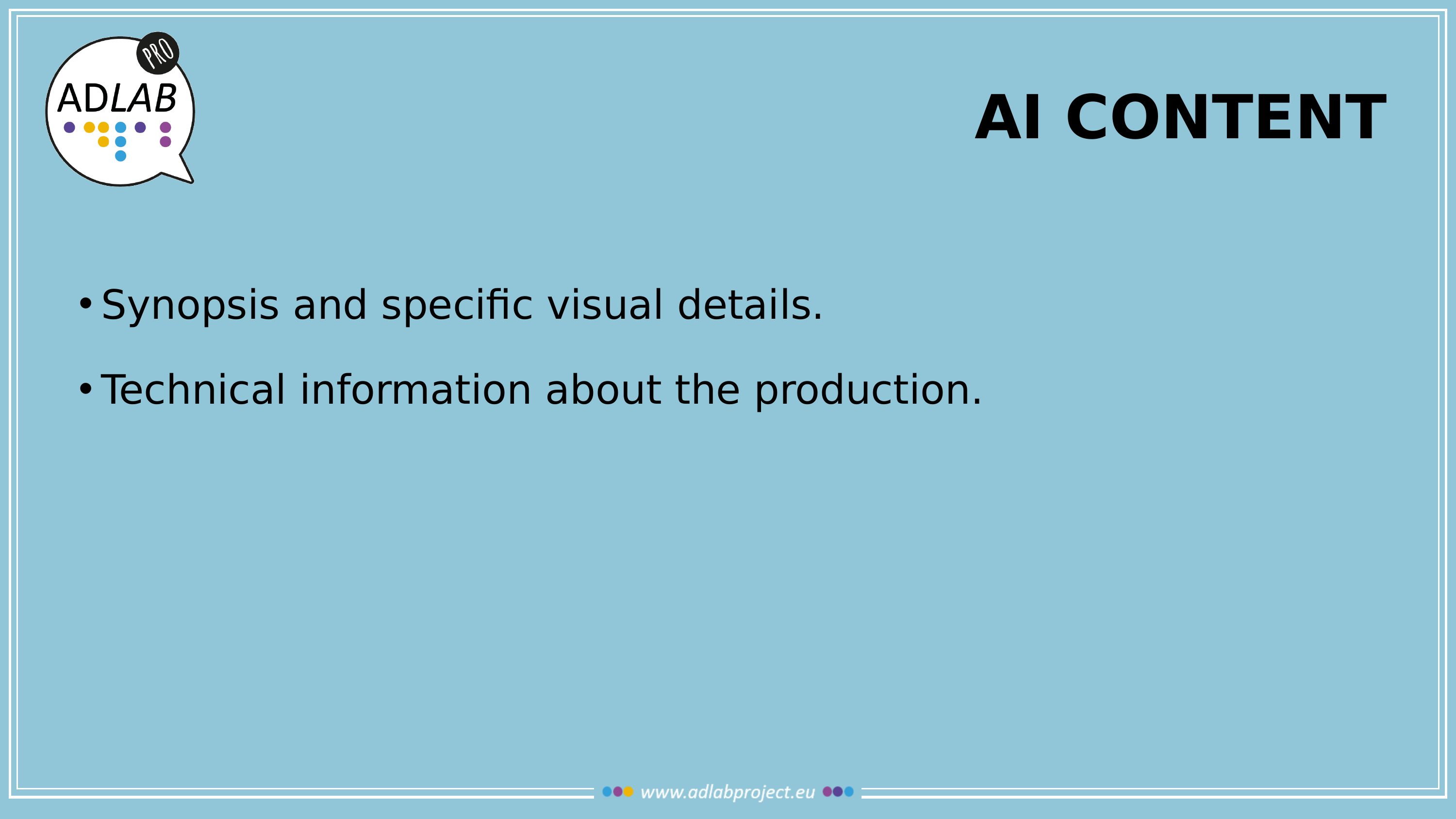

# AI CONTENT
Synopsis and specific visual details.
Technical information about the production.